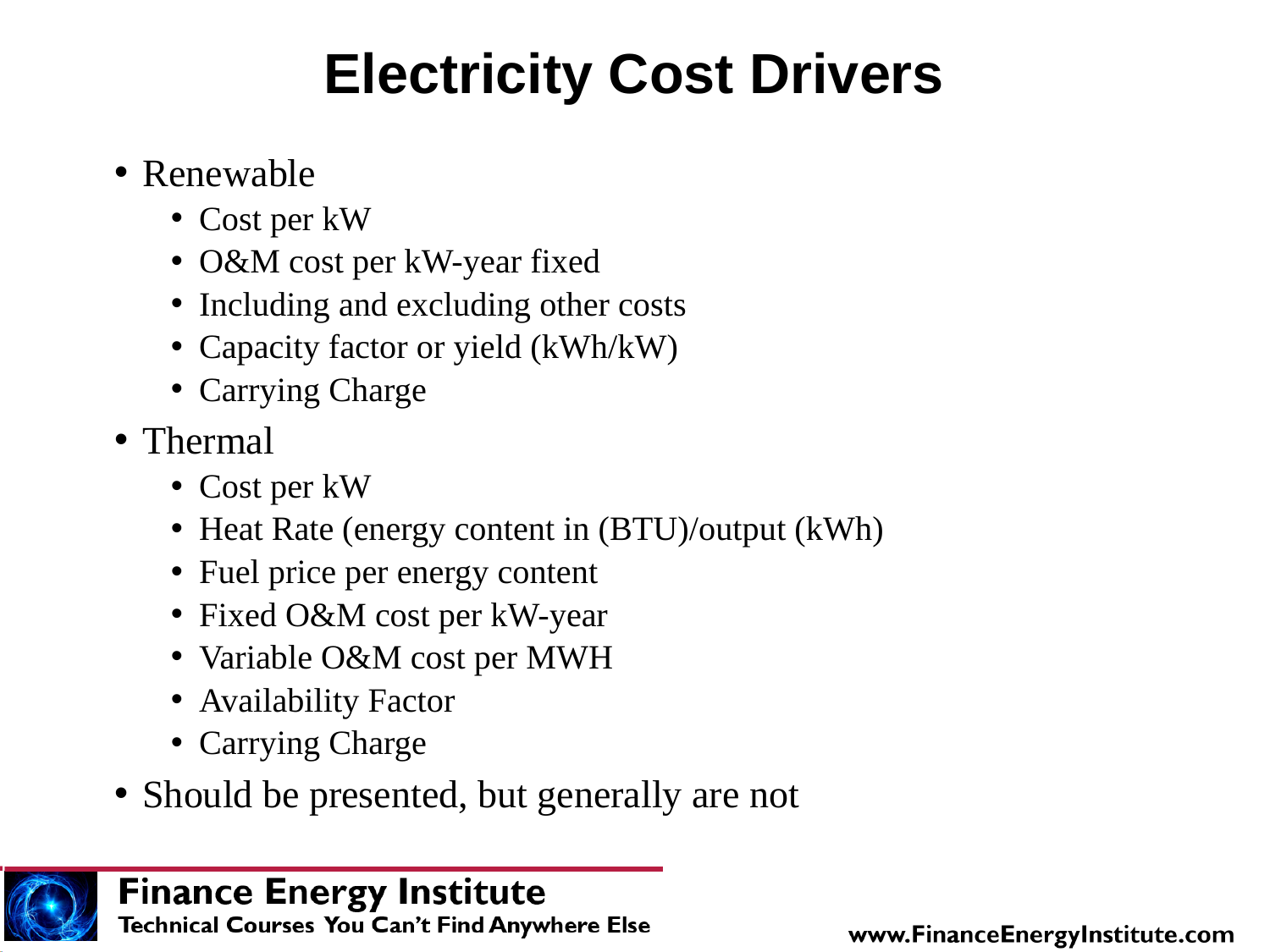

# Electricity Cost Drivers
Renewable
Cost per kW
O&M cost per kW-year fixed
Including and excluding other costs
Capacity factor or yield (kWh/kW)
Carrying Charge
Thermal
Cost per kW
Heat Rate (energy content in (BTU)/output (kWh)
Fuel price per energy content
Fixed O&M cost per kW-year
Variable O&M cost per MWH
Availability Factor
Carrying Charge
Should be presented, but generally are not